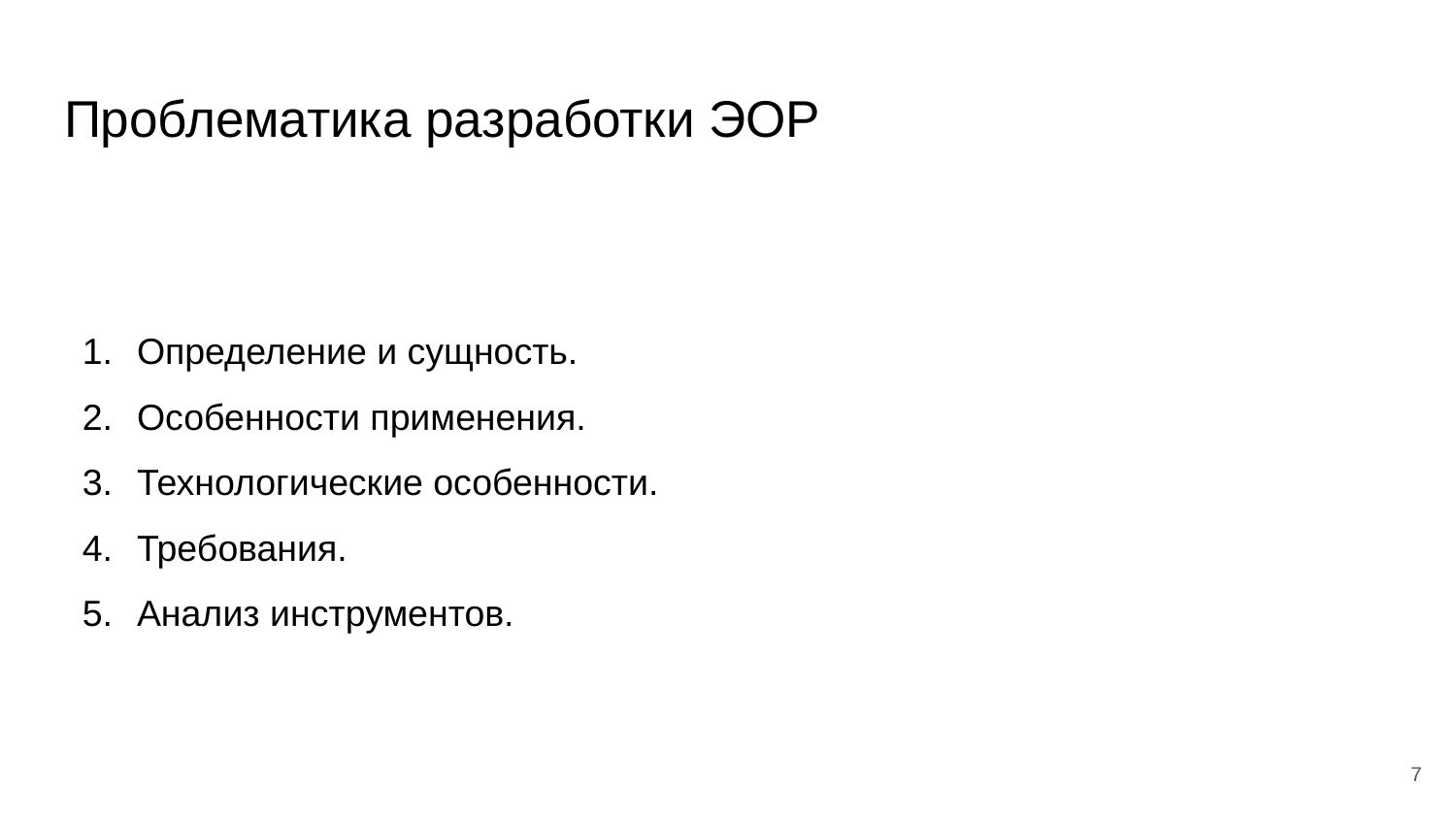

# Проблематика разработки ЭОР
Определение и сущность.
Особенности применения.
Технологические особенности.
Требования.
Анализ инструментов.
7